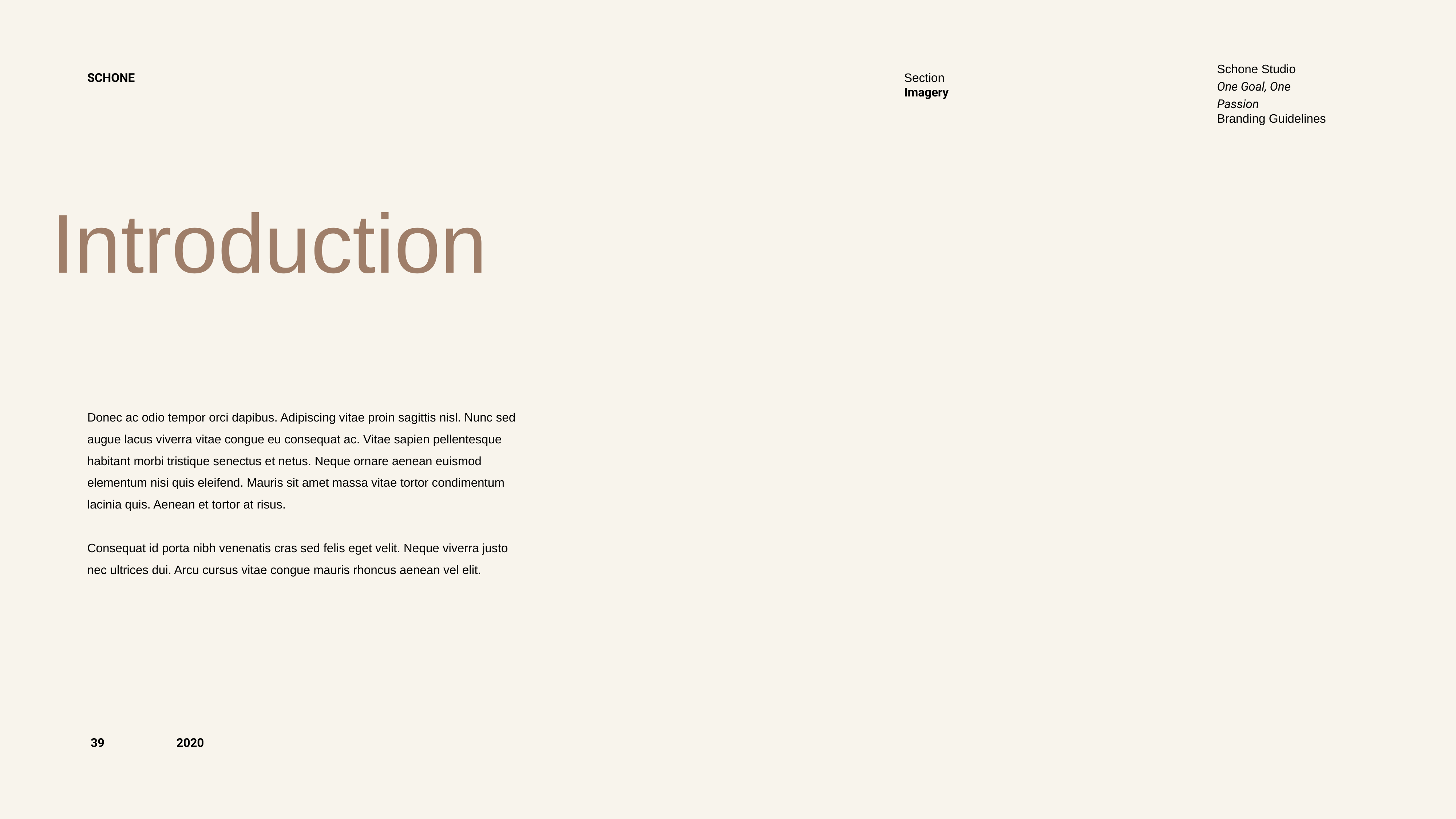

SCHONE
Section
Imagery
Schone Studio
One Goal, One Passion
Branding Guidelines
Introduction

Donec ac odio tempor orci dapibus. Adipiscing vitae proin sagittis nisl. Nunc sed augue lacus viverra vitae congue eu consequat ac. Vitae sapien pellentesque habitant morbi tristique senectus et netus. Neque ornare aenean euismod elementum nisi quis eleifend. Mauris sit amet massa vitae tortor condimentum lacinia quis. Aenean et tortor at risus.

Consequat id porta nibh venenatis cras sed felis eget velit. Neque viverra justo nec ultrices dui. Arcu cursus vitae congue mauris rhoncus aenean vel elit.
39
2020